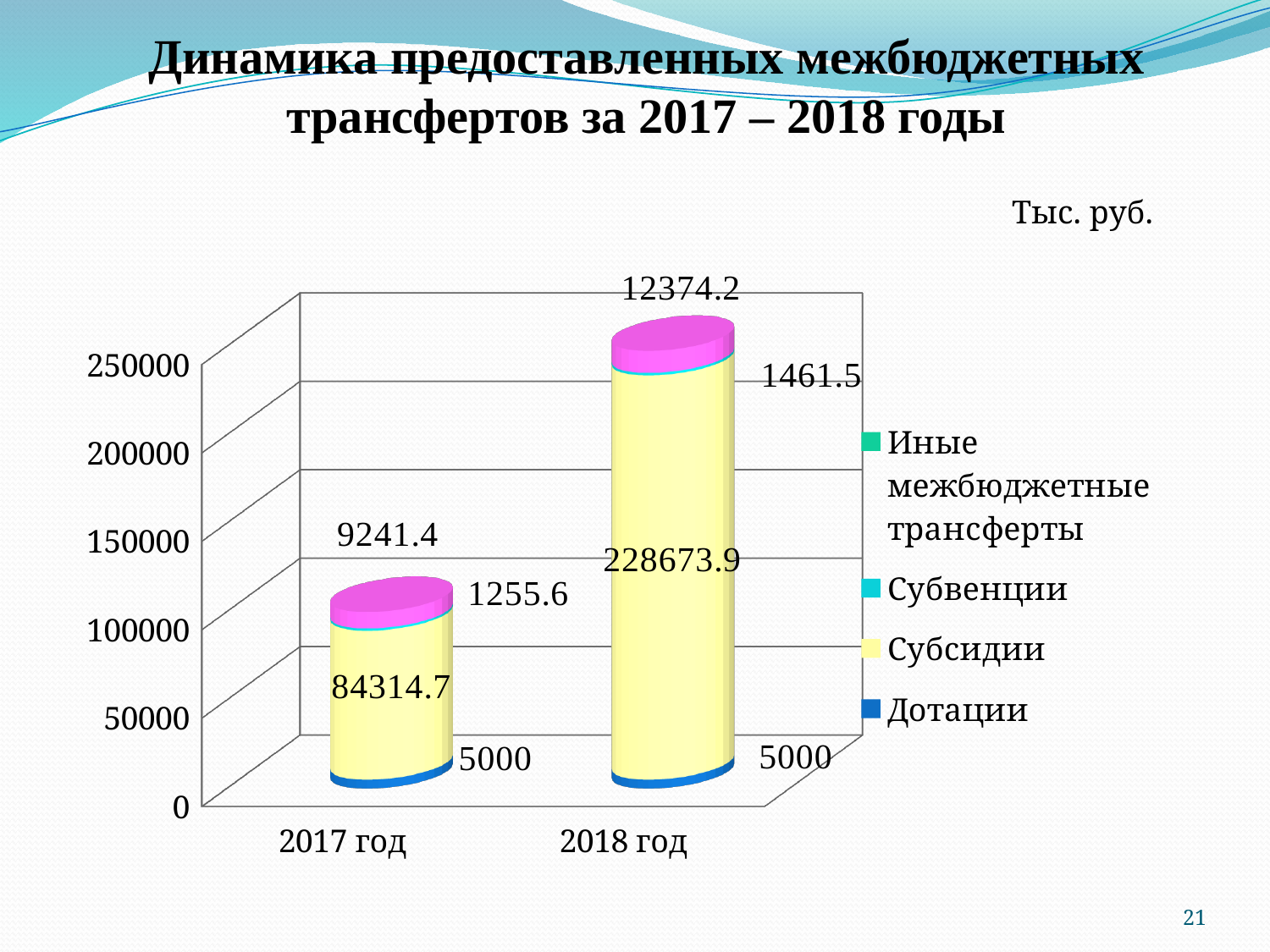

# Динамика предоставленных межбюджетных трансфертов за 2017 – 2018 годы
Тыс. руб.

[unsupported chart]

21